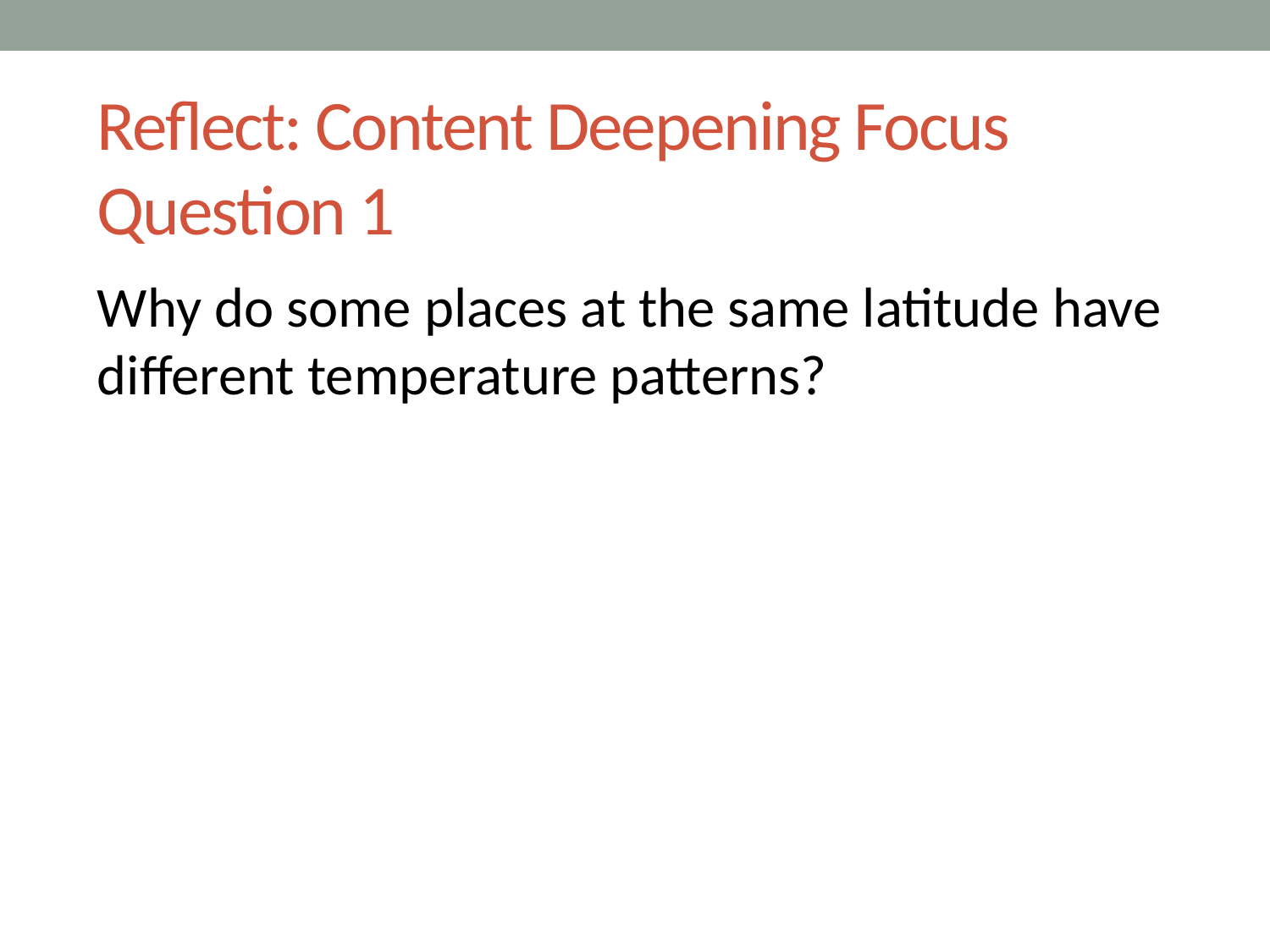

# Reflect: Content Deepening Focus Question 1
Why do some places at the same latitude have different temperature patterns?